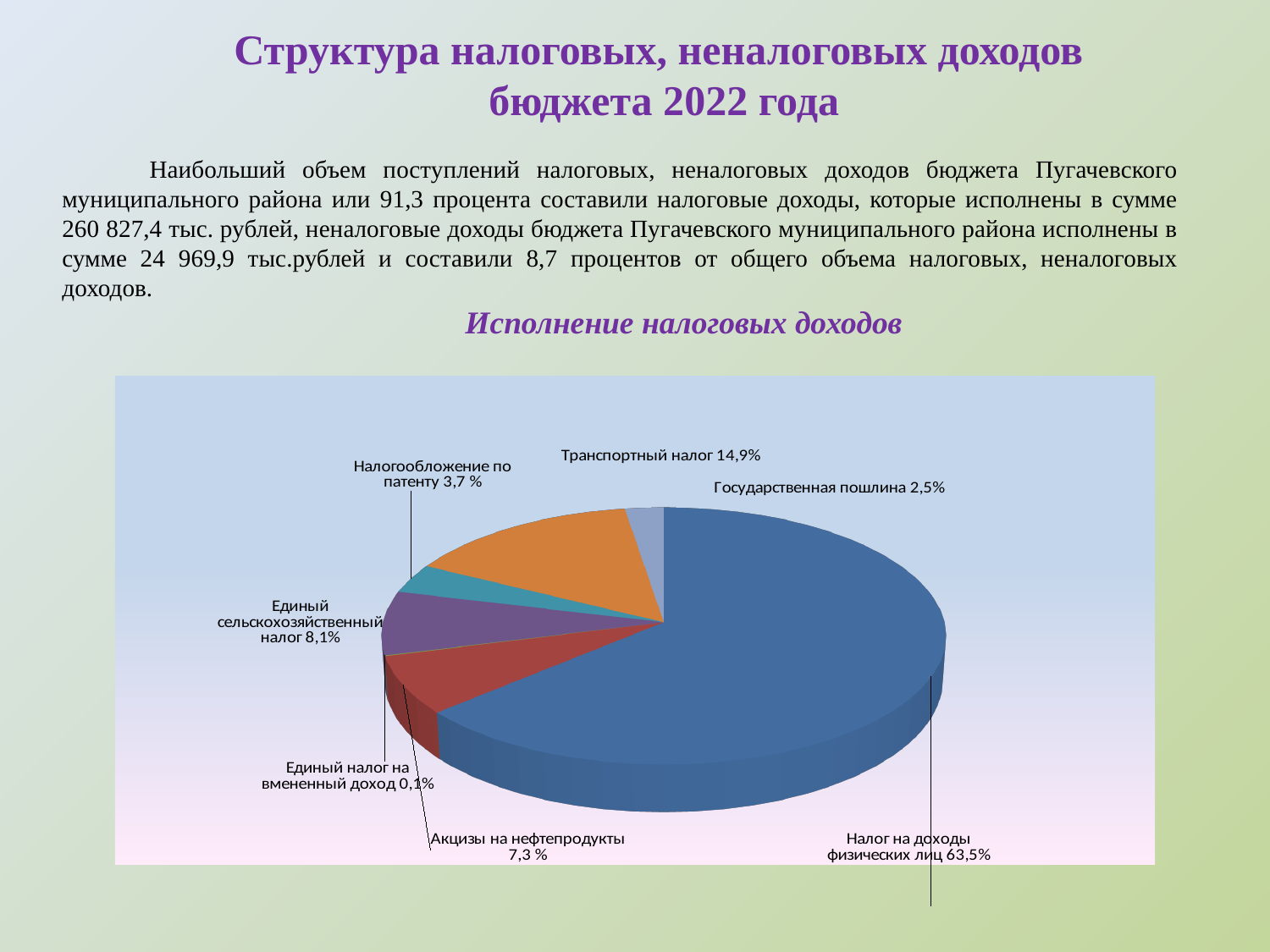

Структура налоговых, неналоговых доходов
бюджета 2022 года

Наибольший объем поступлений налоговых, неналоговых доходов бюджета Пугачевского муниципального района или 91,3 процента составили налоговые доходы, которые исполнены в сумме 260 827,4 тыс. рублей, неналоговые доходы бюджета Пугачевского муниципального района исполнены в сумме 24 969,9 тыс.рублей и составили 8,7 процентов от общего объема налоговых, неналоговых доходов.

Исполнение налоговых доходов

[unsupported chart]